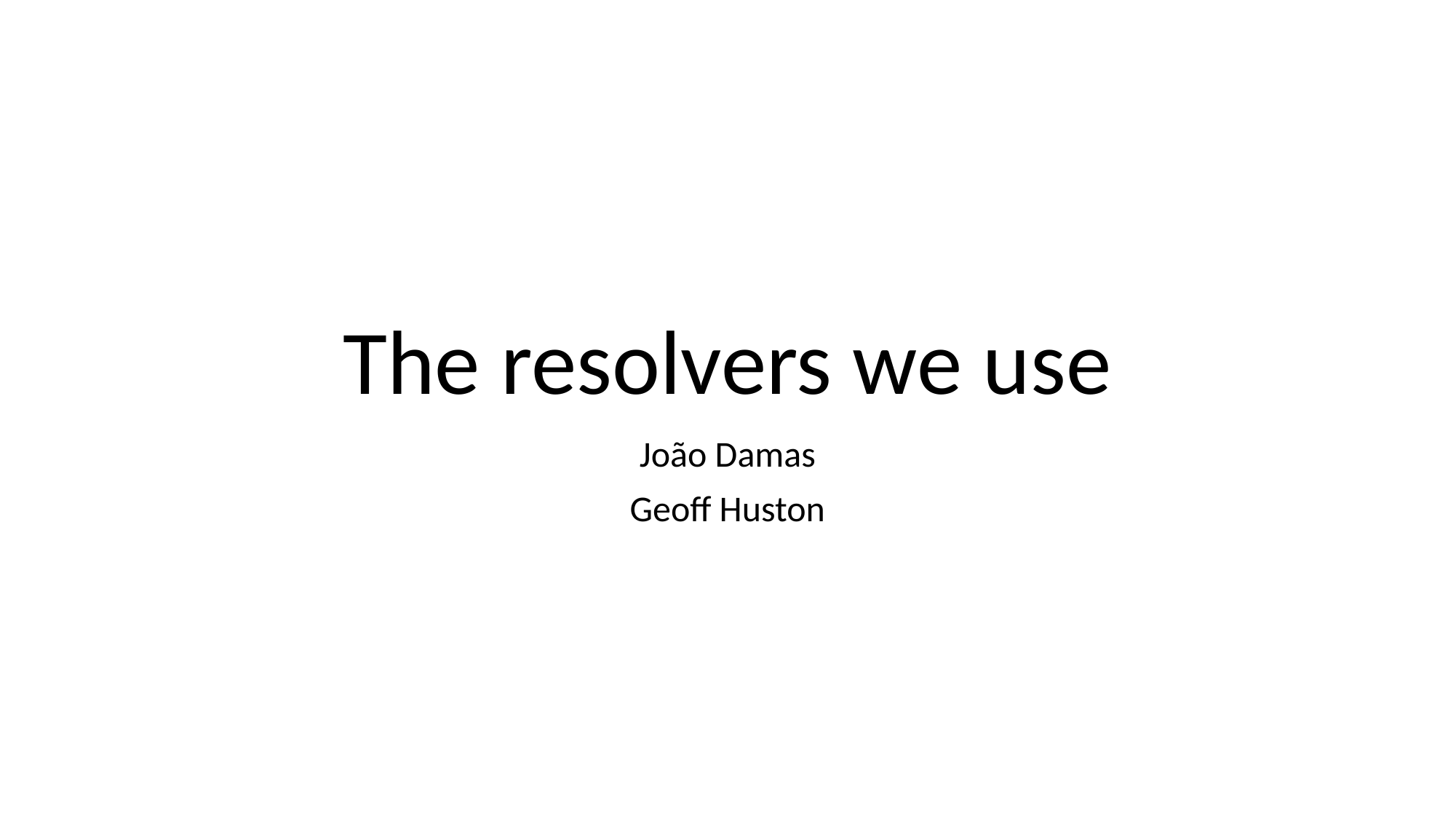

# The resolvers we use
João Damas
Geoff Huston